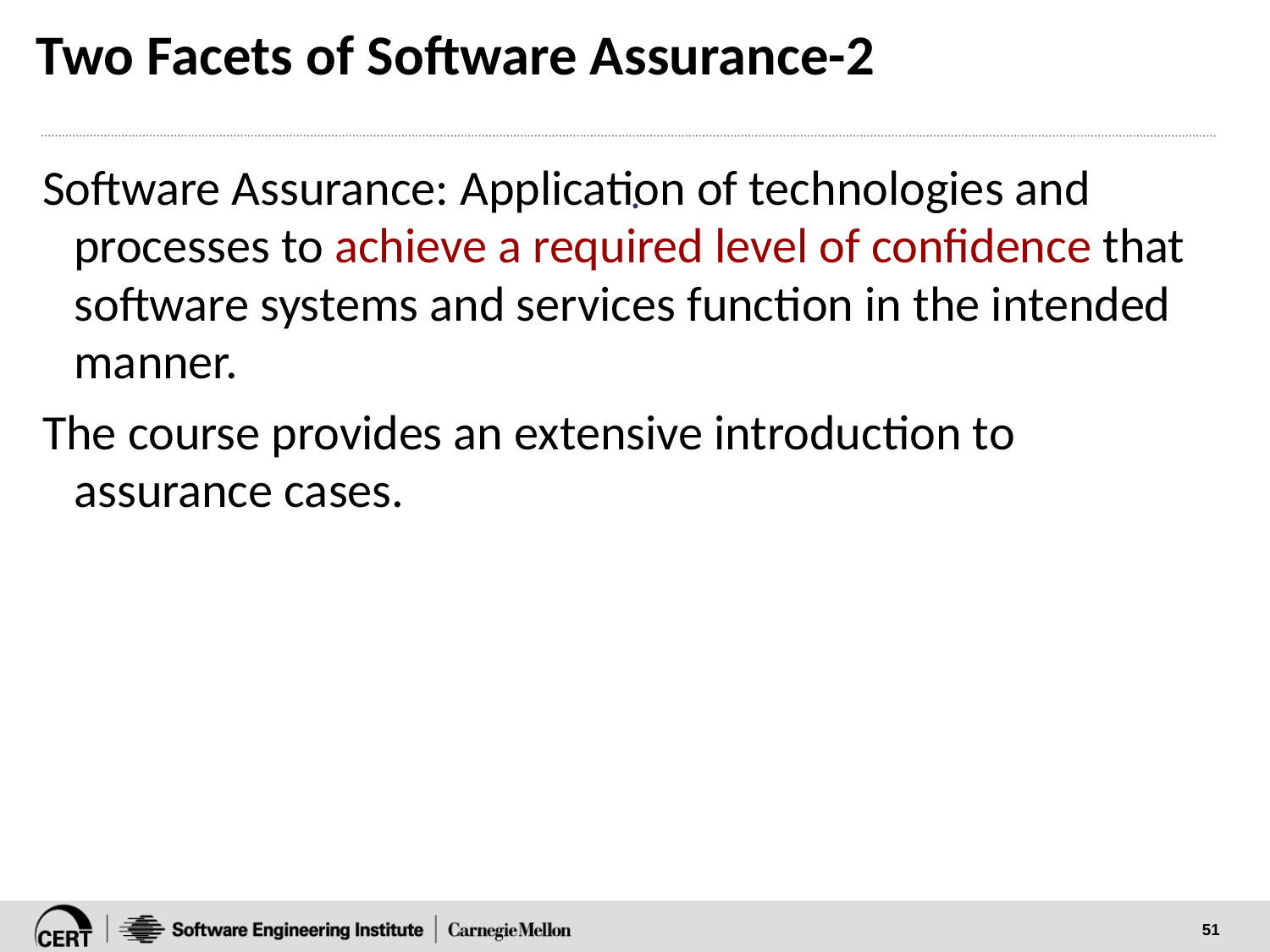

# Two Facets of Software Assurance-2
Software Assurance: Application of technologies and processes to achieve a required level of confidence that software systems and services function in the intended manner.
The course provides an extensive introduction to assurance cases.

.